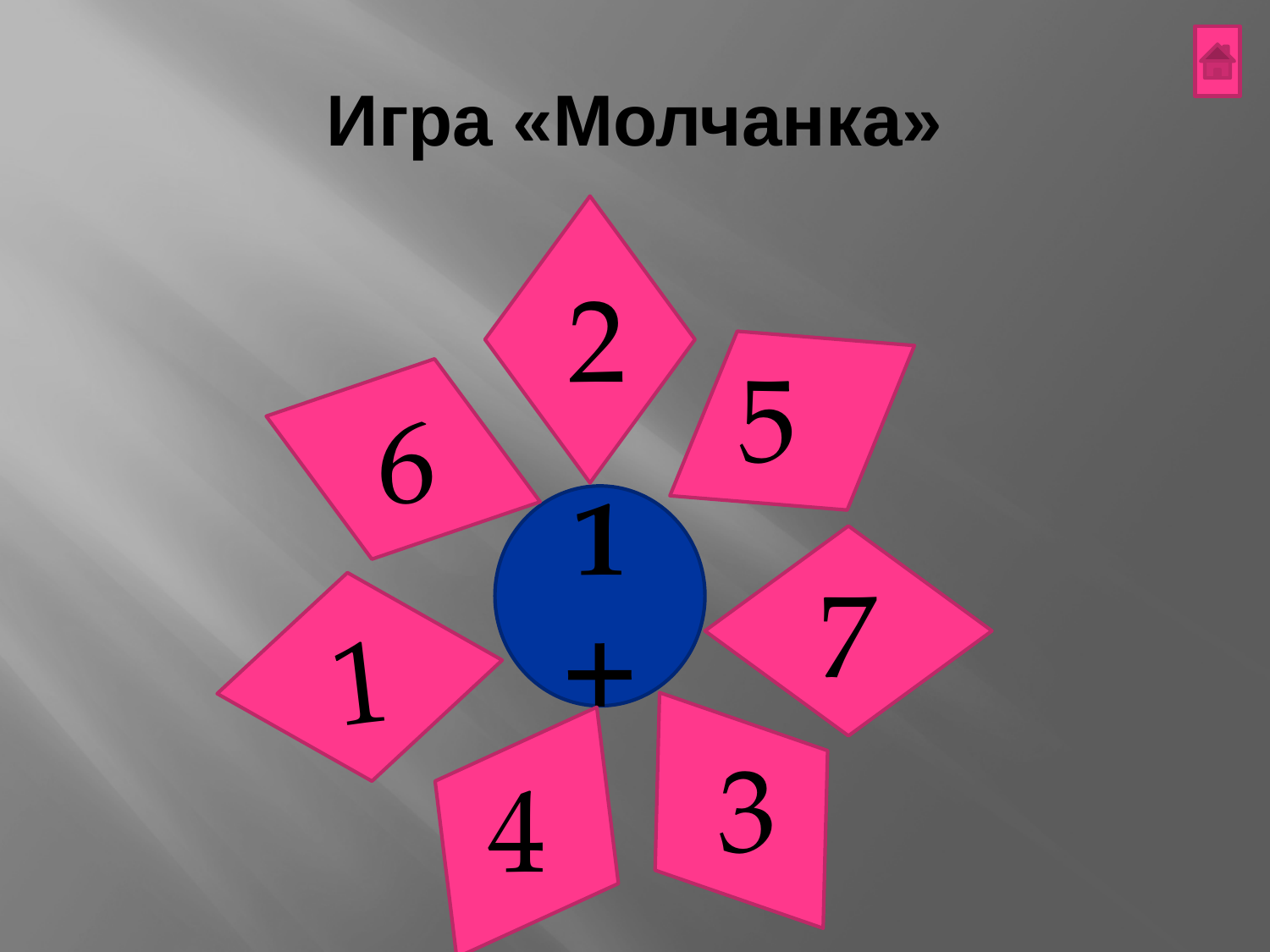

# Игра «Молчанка»

2

5

6
1+
7
1

3

4